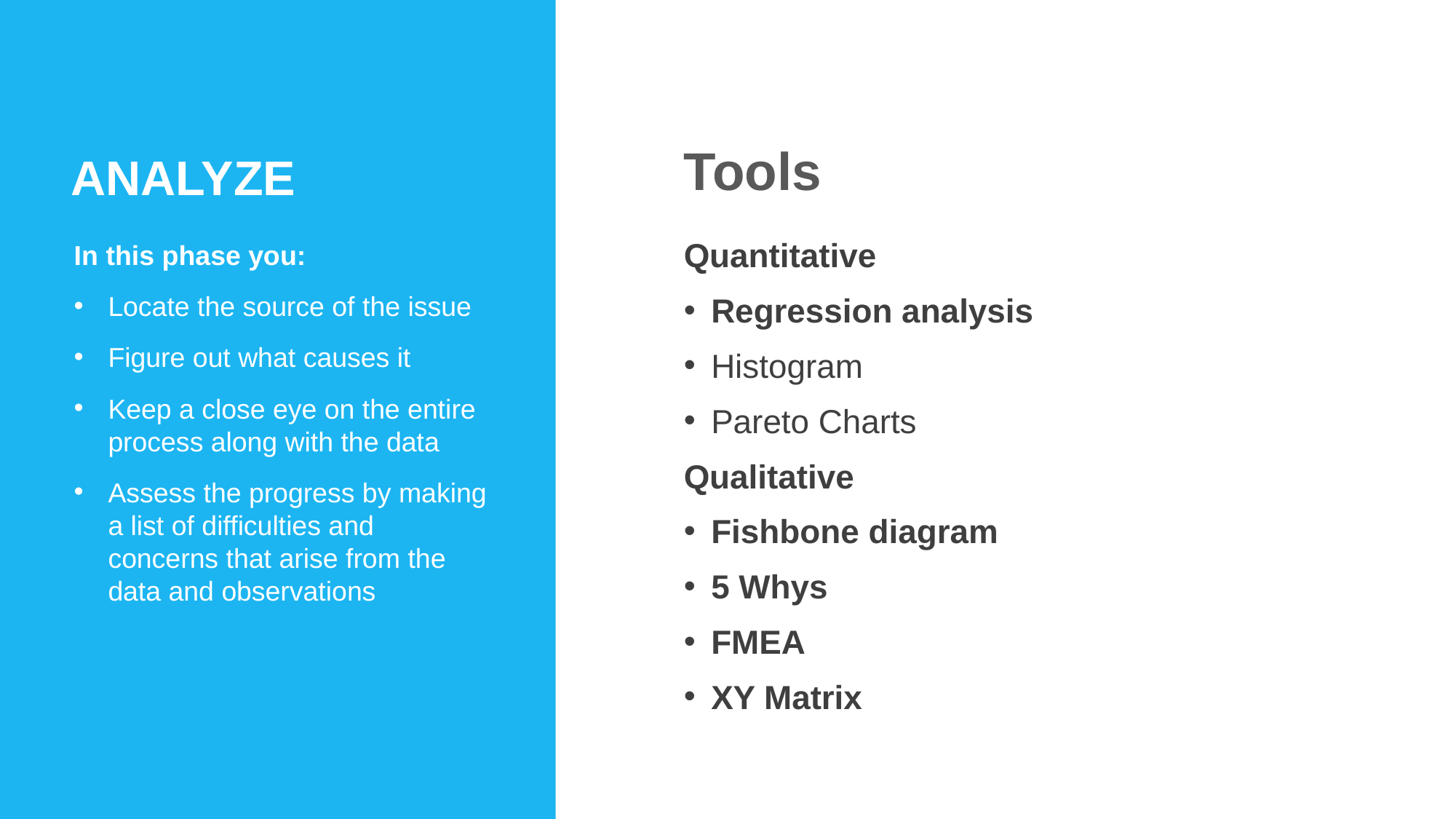

ANALYZE
Tools
Quantitative
Regression analysis
Histogram
Pareto Charts
Qualitative
Fishbone diagram
5 Whys
FMEA
XY Matrix

In this phase you:
Locate the source of the issue
Figure out what causes it
Keep a close eye on the entire process along with the data
Assess the progress by making a list of difficulties and concerns that arise from the data and observations